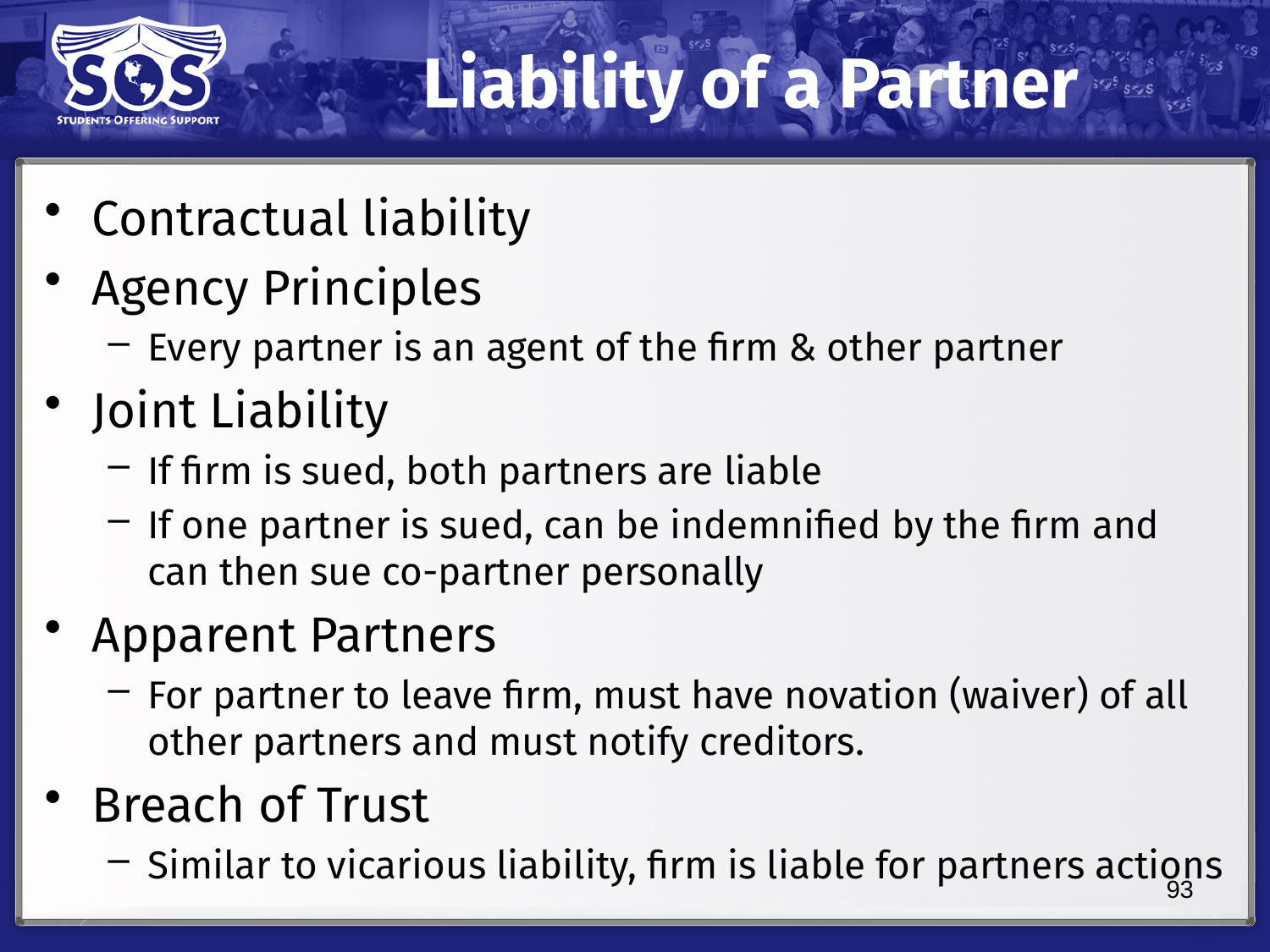

# Liability of a Partner
Contractual liability
Agency Principles
Every partner is an agent of the firm & other partner
Joint Liability
If firm is sued, both partners are liable
If one partner is sued, can be indemnified by the firm and can then sue co-partner personally
Apparent Partners
For partner to leave firm, must have novation (waiver) of all other partners and must notify creditors.
Breach of Trust
Similar to vicarious liability, firm is liable for partners actions

93